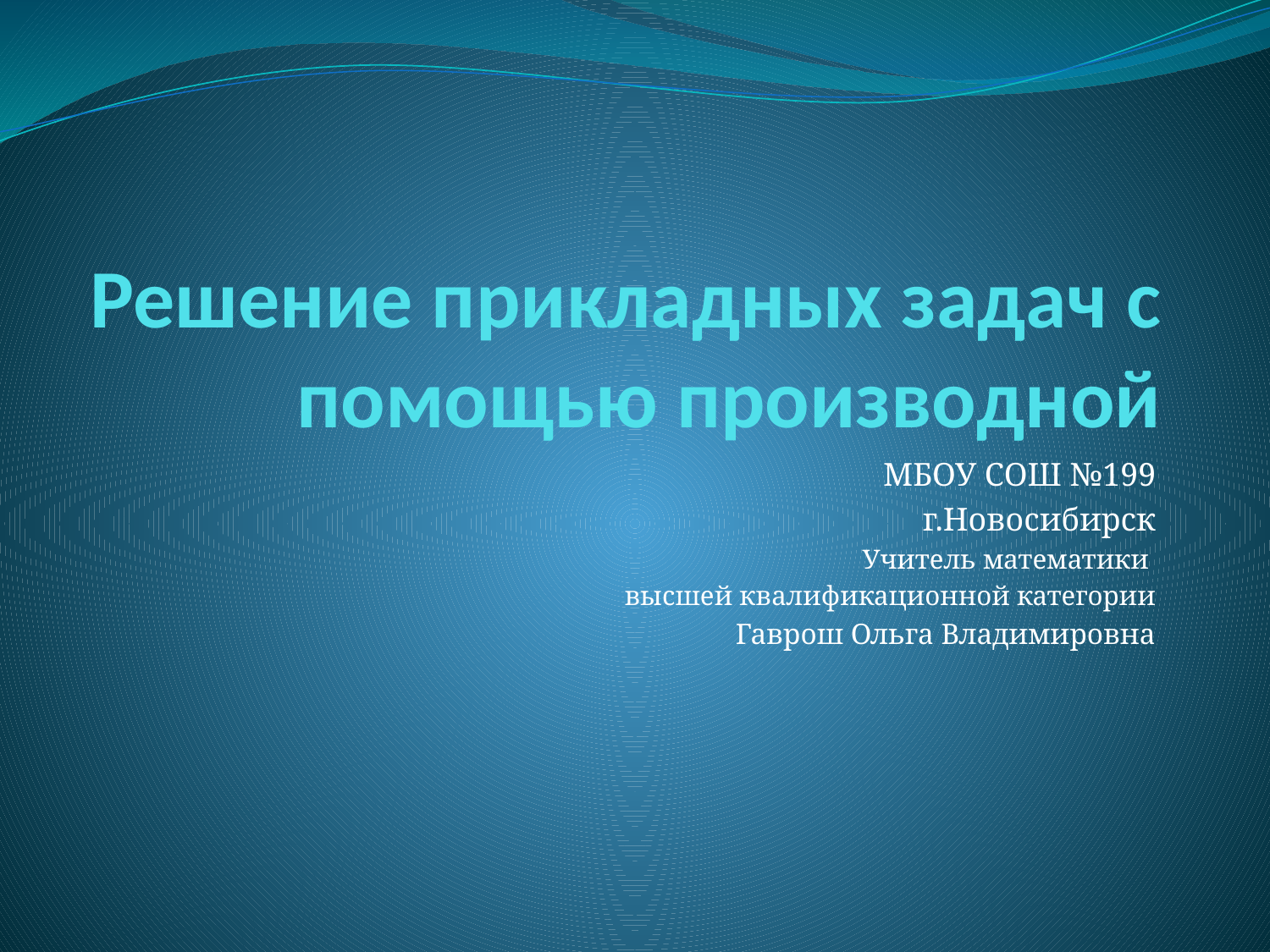

# Решение прикладных задач с помощью производной
                                                                             МБОУ СОШ №199
                                                                                  г.Новосибирск
                                                                                               Учитель математики
                                                             высшей квалификационной категории
                                                                       Гаврош Ольга Владимировна